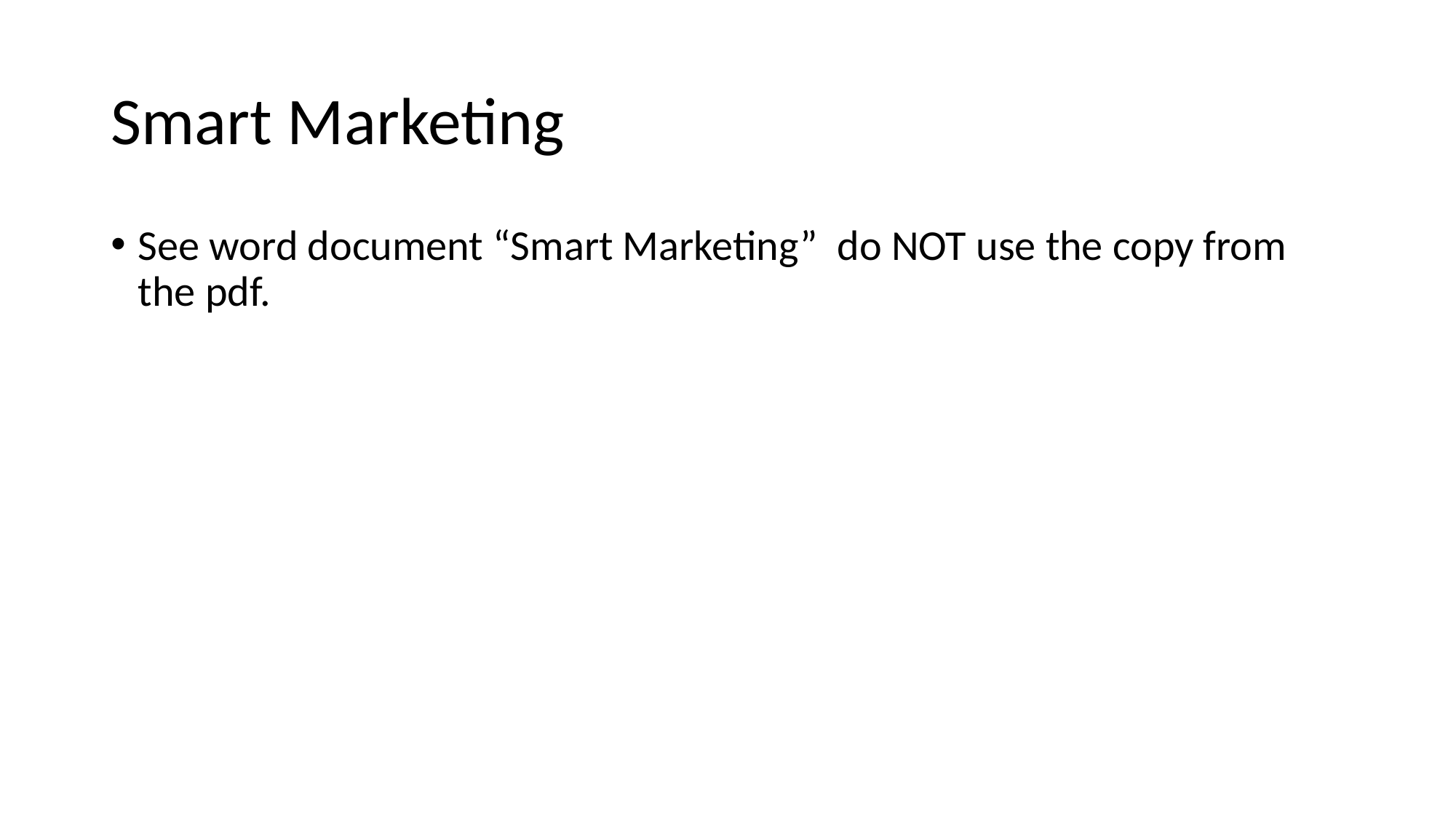

# Smart Marketing
See word document “Smart Marketing”  do NOT use the copy from the pdf.